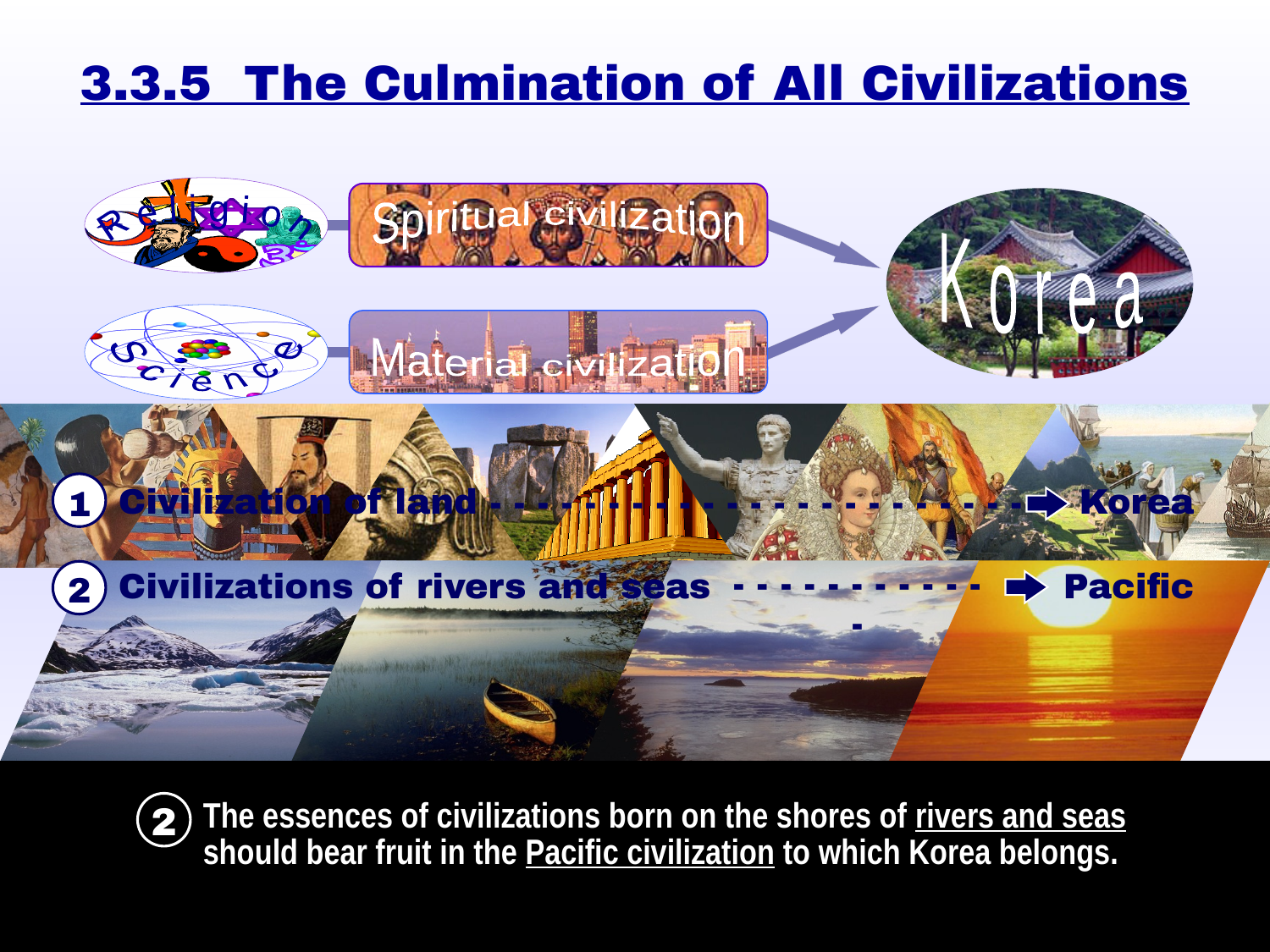

3.3.5  The Culmination of All Civilizations

Spiritual civilization
R e l i g i o n
_
K o r e a

S c i e n c e

Material civilization
_
New truth

1
Civilization of land
- - - - - - - - - - - - - - - - - - - - - - -
Korea

- - - - - - - - - - - -
Civilizations of rivers and seas
Pacific

2

2
The essences of civilizations born on the shores of rivers and seas should bear fruit in the Pacific civilization to which Korea belongs.